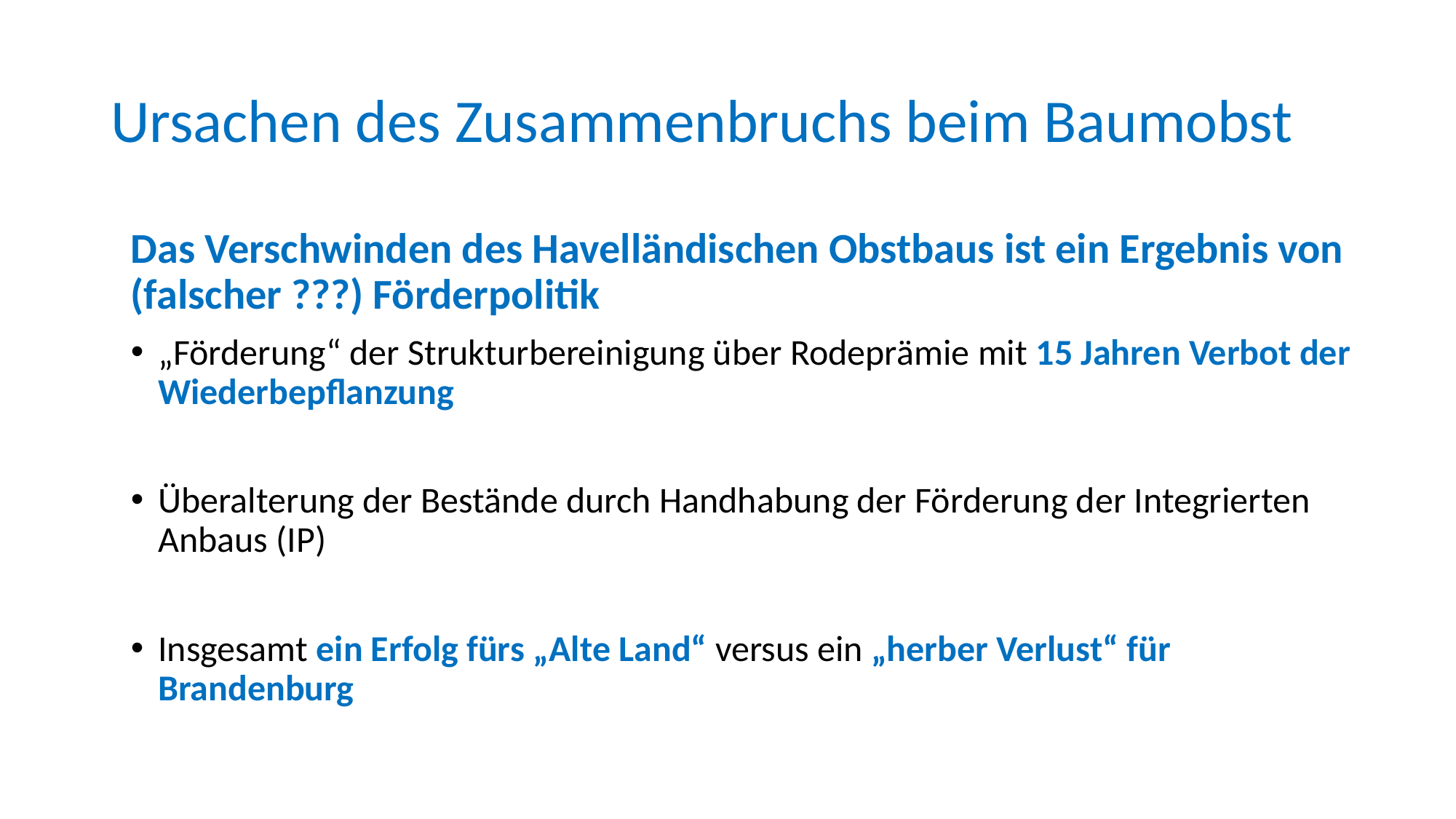

# Ursachen des Zusammenbruchs beim Baumobst
Das Verschwinden des Havelländischen Obstbaus ist ein Ergebnis von (falscher ???) Förderpolitik
„Förderung“ der Strukturbereinigung über Rodeprämie mit 15 Jahren Verbot der Wiederbepflanzung

Überalterung der Bestände durch Handhabung der Förderung der Integrierten Anbaus (IP)

Insgesamt ein Erfolg fürs „Alte Land“ versus ein „herber Verlust“ für Brandenburg